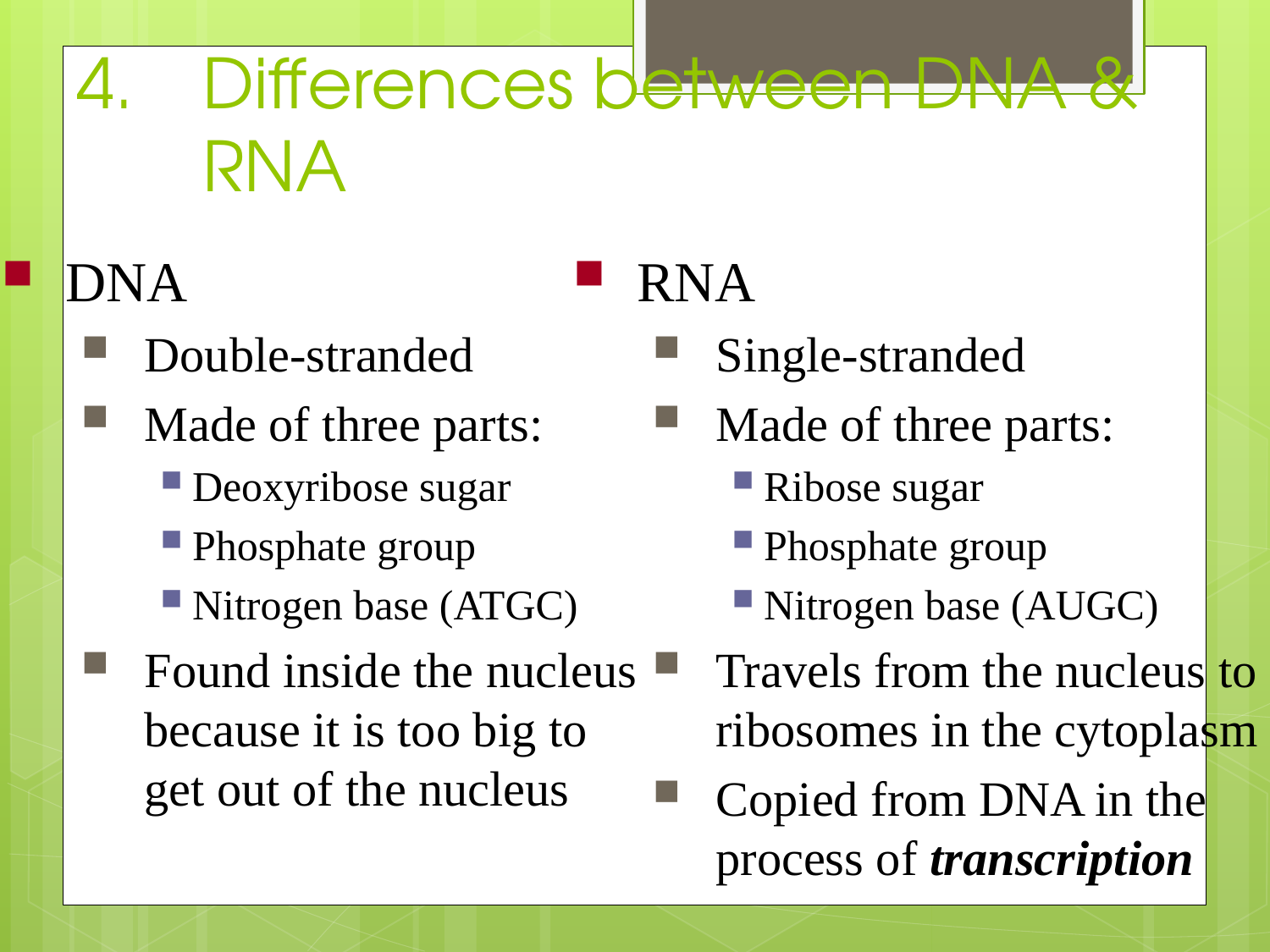

# Differences between DNA & RNA
DNA
Double-stranded
Made of three parts:
Deoxyribose sugar
Phosphate group
Nitrogen base (ATGC)
Found inside the nucleus because it is too big to get out of the nucleus
RNA
Single-stranded
Made of three parts:
Ribose sugar
Phosphate group
Nitrogen base (AUGC)
Travels from the nucleus to ribosomes in the cytoplasm
Copied from DNA in the process of transcription